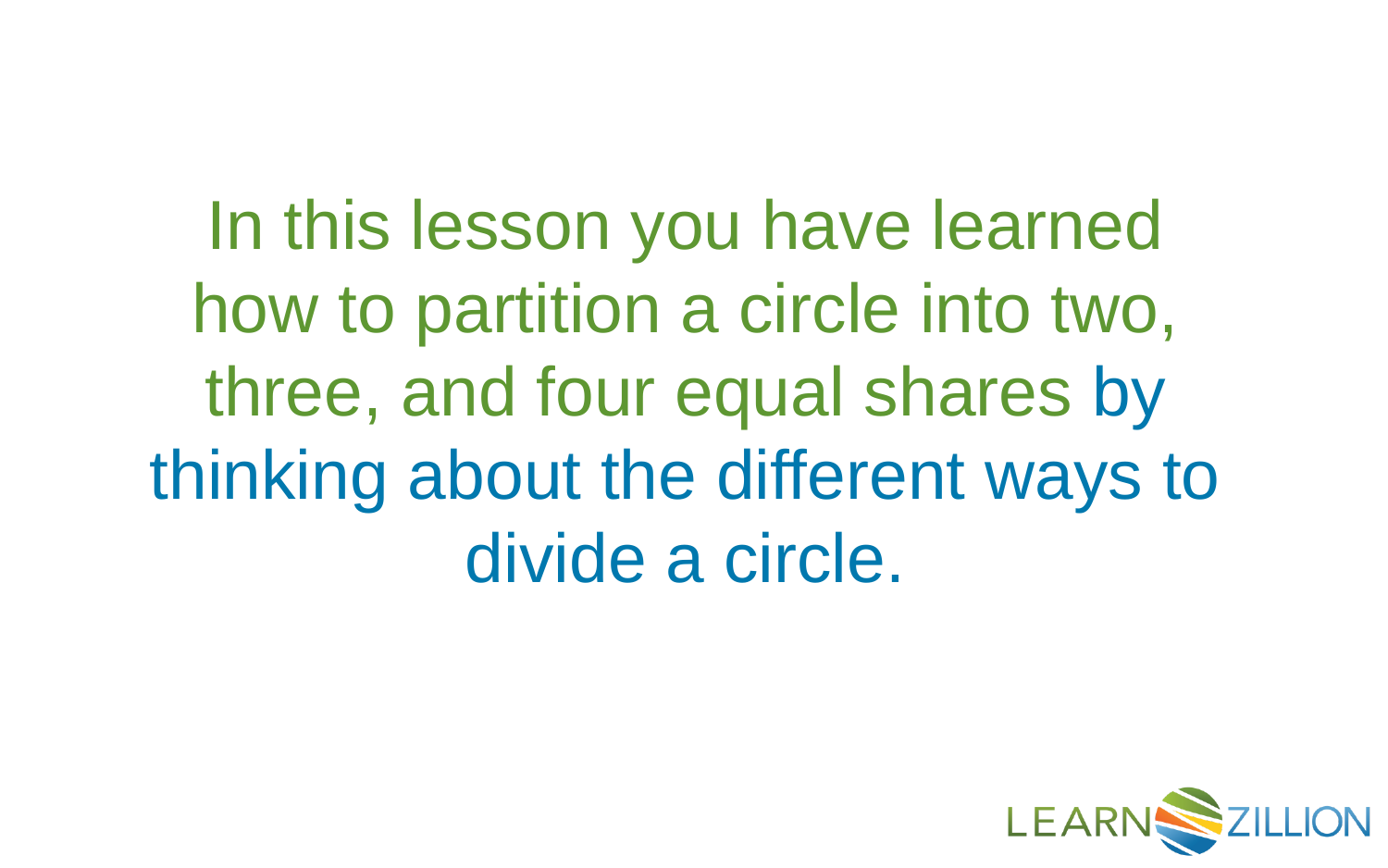

In this lesson you have learned how to partition a circle into two, three, and four equal shares by thinking about the different ways to divide a circle.